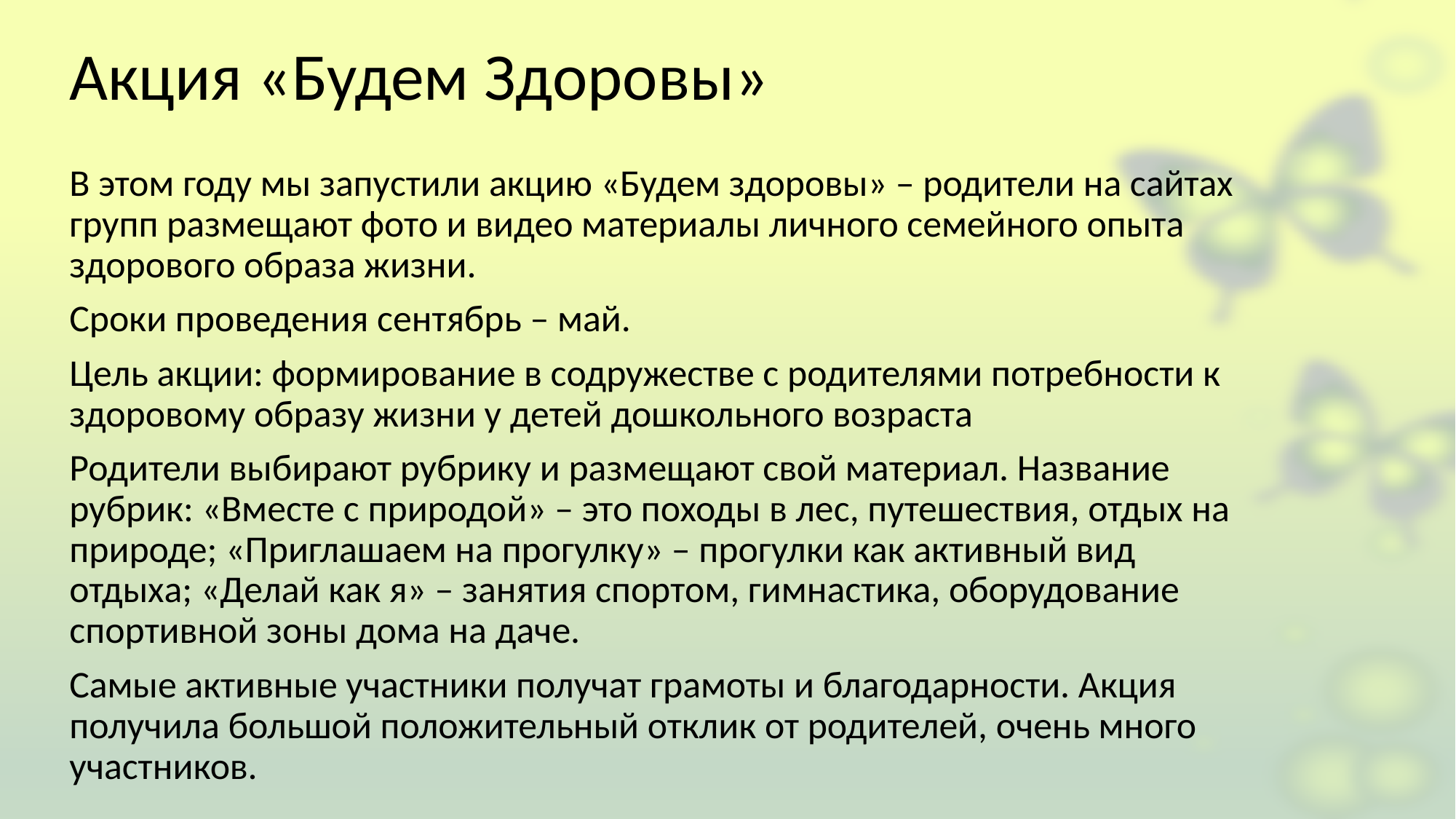

# Акция «Будем Здоровы»
В этом году мы запустили акцию «Будем здоровы» – родители на сайтах групп размещают фото и видео материалы личного семейного опыта здорового образа жизни.
Сроки проведения сентябрь – май.
Цель акции: формирование в содружестве с родителями потребности к здоровому образу жизни у детей дошкольного возраста
Родители выбирают рубрику и размещают свой материал. Название рубрик: «Вместе с природой» – это походы в лес, путешествия, отдых на природе; «Приглашаем на прогулку» – прогулки как активный вид отдыха; «Делай как я» – занятия спортом, гимнастика, оборудование спортивной зоны дома на даче.
Самые активные участники получат грамоты и благодарности. Акция получила большой положительный отклик от родителей, очень много участников.